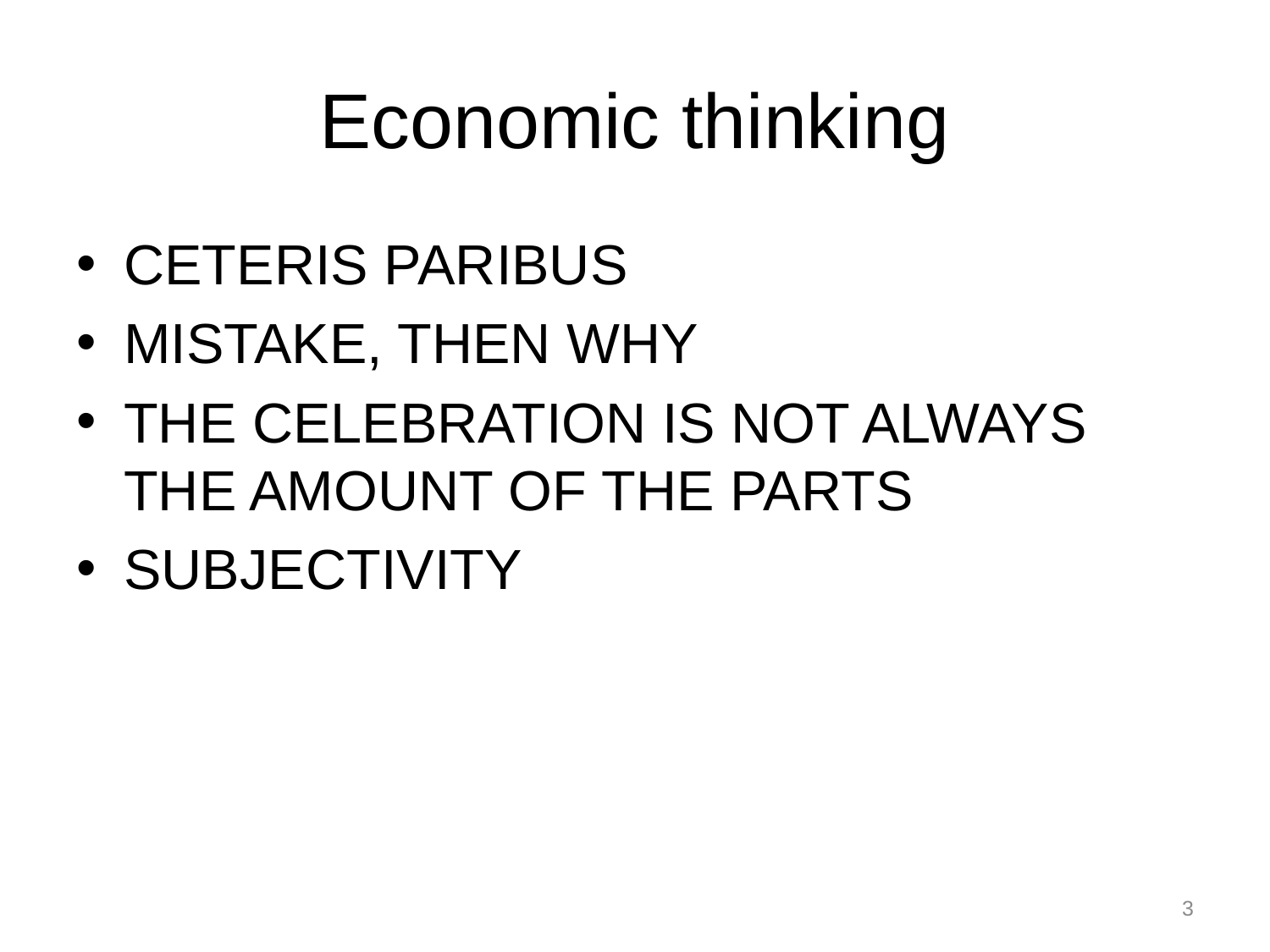

# Economic thinking
CETERIS PARIBUS
MISTAKE, THEN WHY
THE CELEBRATION IS NOT ALWAYS THE AMOUNT OF THE PARTS
SUBJECTIVITY
3